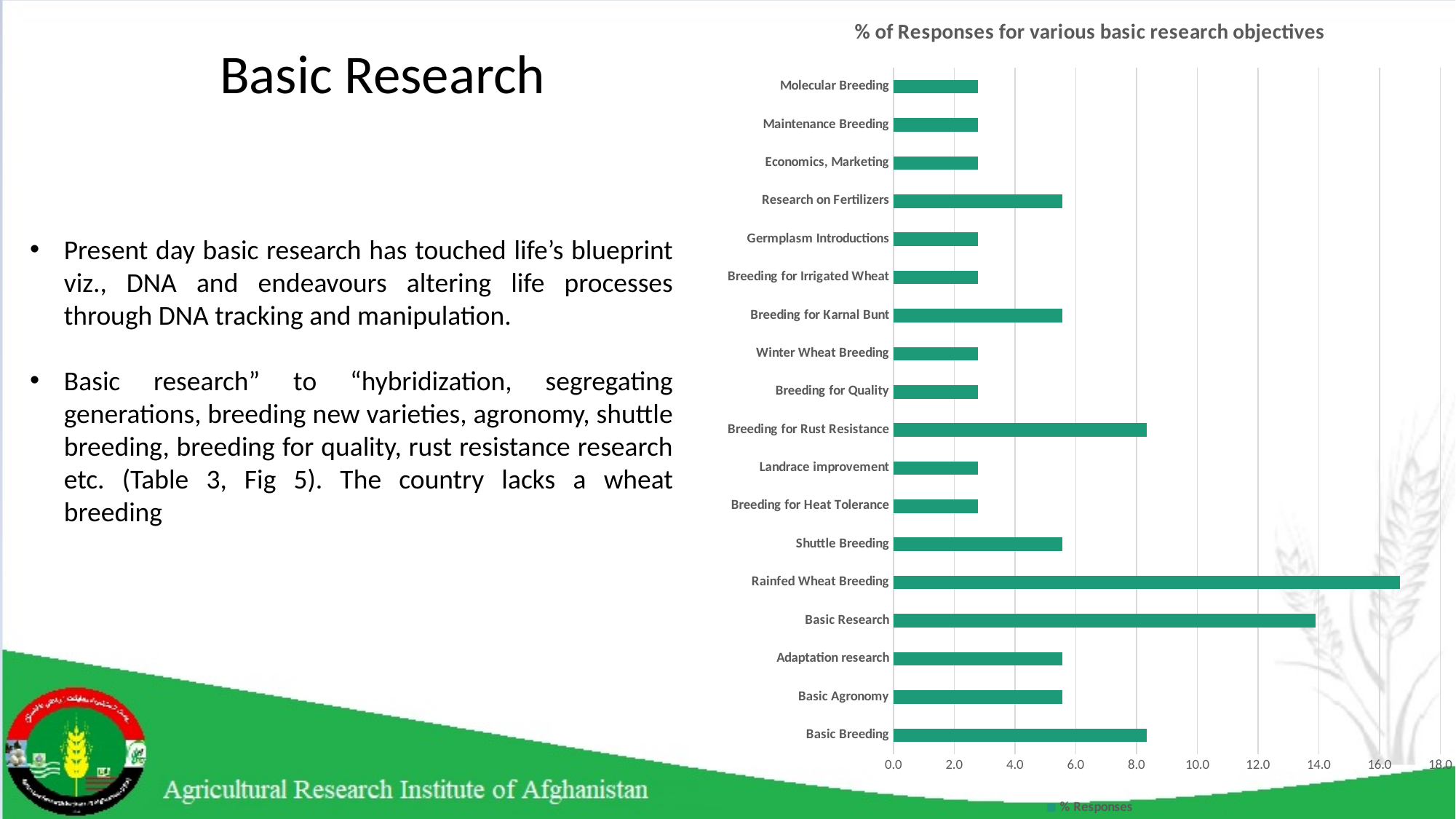

# Basic Research

### Chart: % of Responses for various basic research objectives

| Category | % Responses |
|---|---|
| Basic Breeding | 8.333333333333332 |
| Basic Agronomy | 5.555555555555555 |
| Adaptation research | 5.555555555555555 |
| Basic Research | 13.88888888888889 |
| Rainfed Wheat Breeding | 16.666666666666664 |
| Shuttle Breeding | 5.555555555555555 |
| Breeding for Heat Tolerance | 2.7777777777777777 |
| Landrace improvement | 2.7777777777777777 |
| Breeding for Rust Resistance | 8.333333333333332 |
| Breeding for Quality | 2.7777777777777777 |
| Winter Wheat Breeding | 2.7777777777777777 |
| Breeding for Karnal Bunt | 5.555555555555555 |
| Breeding for Irrigated Wheat | 2.7777777777777777 |
| Germplasm Introductions | 2.7777777777777777 |
| Research on Fertilizers | 5.555555555555555 |
| Economics, Marketing | 2.7777777777777777 |
| Maintenance Breeding | 2.7777777777777777 |
| Molecular Breeding | 2.7777777777777777 |
Present day basic research has touched life’s blueprint viz., DNA and endeavours altering life processes through DNA tracking and manipulation.

Basic research” to “hybridization, segregating generations, breeding new varieties, agronomy, shuttle breeding, breeding for quality, rust resistance research etc. (Table 3, Fig 5). The country lacks a wheat breeding